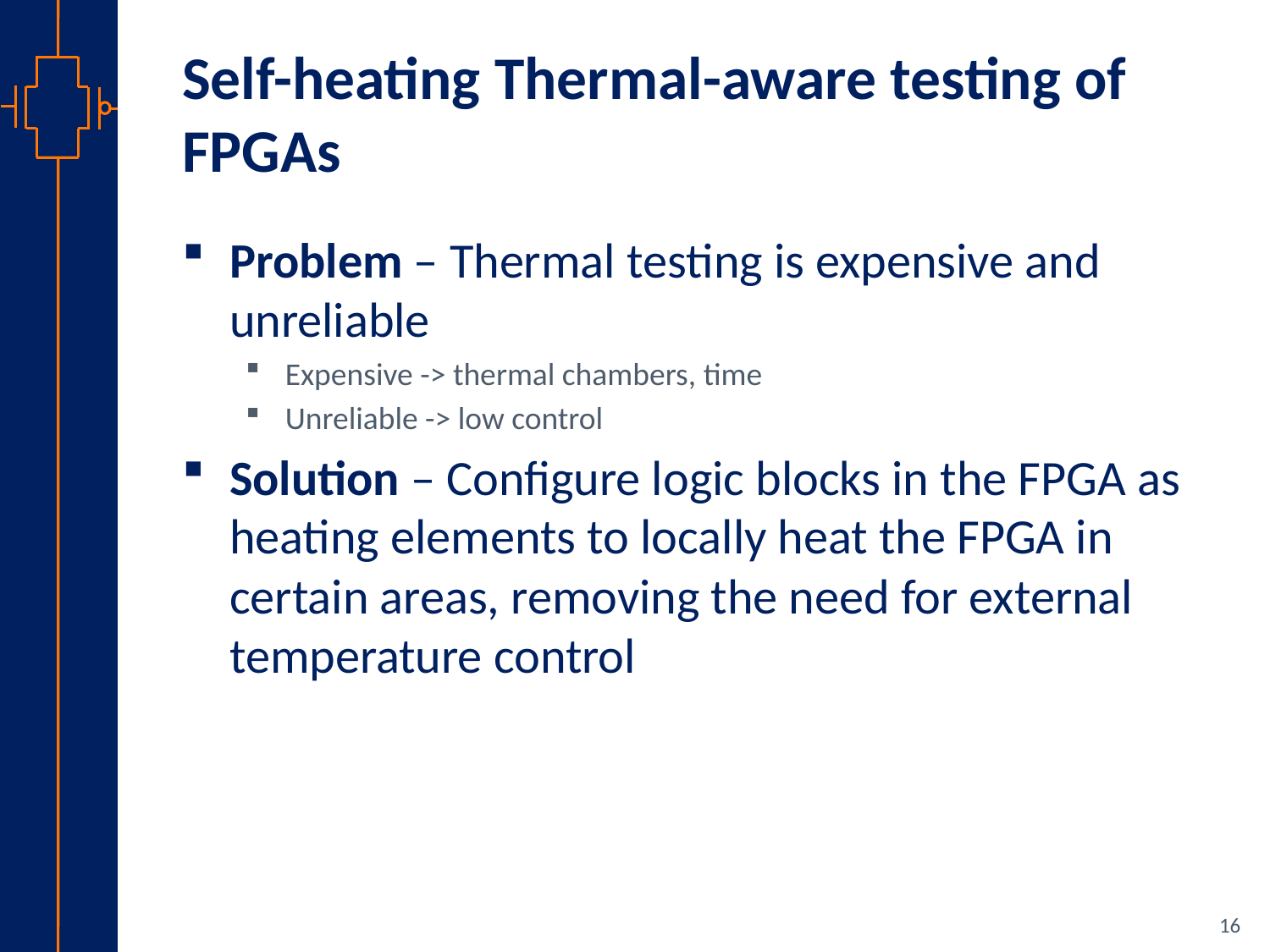

# Self-heating Thermal-aware testing of FPGAs
Problem – Thermal testing is expensive and unreliable
Expensive -> thermal chambers, time
Unreliable -> low control
Solution – Configure logic blocks in the FPGA as heating elements to locally heat the FPGA in certain areas, removing the need for external temperature control

16